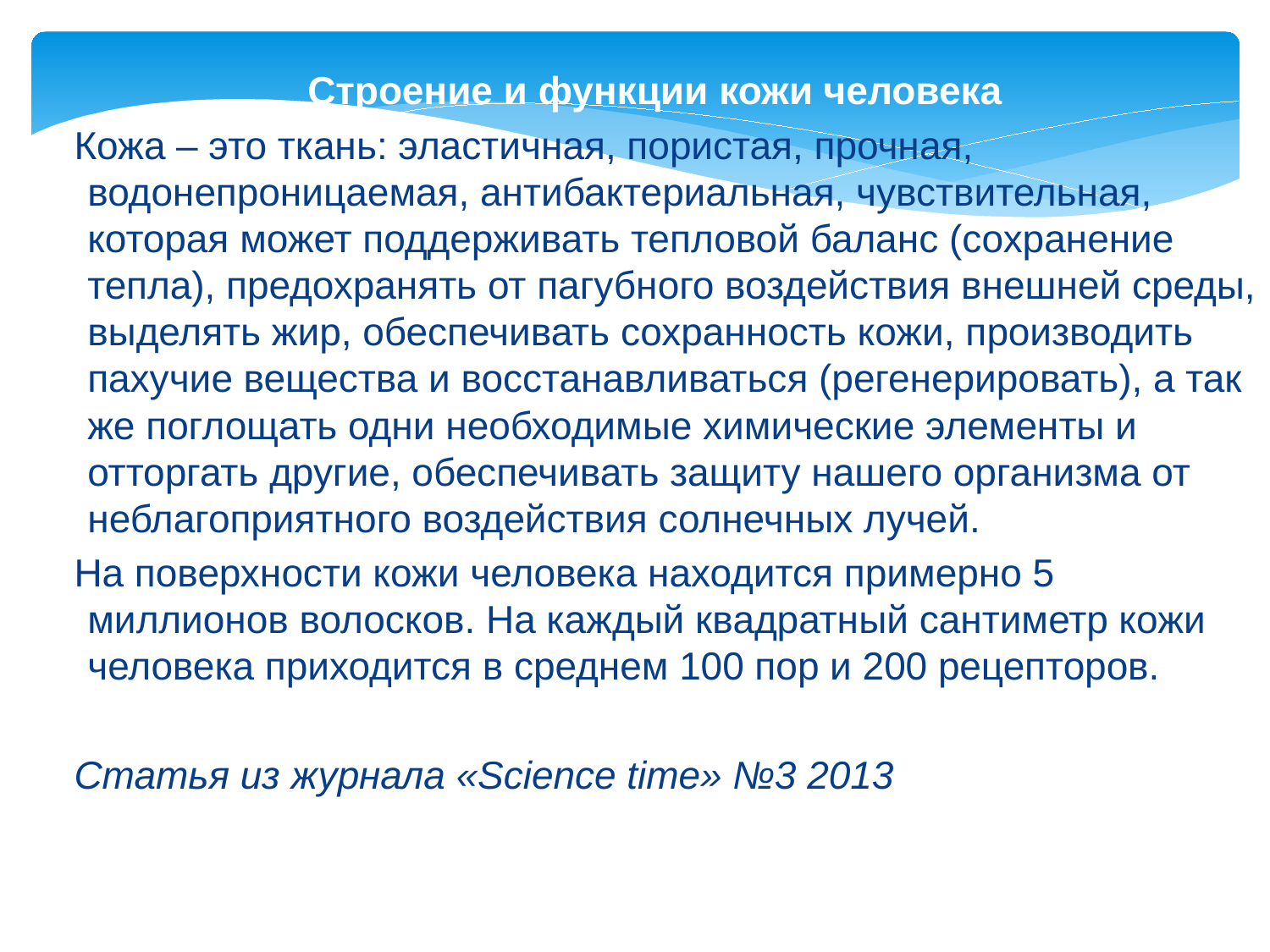

Строение и функции кожи человека
  Кожа – это ткань: эластичная, пористая, прочная, водонепроницаемая, антибактериальная, чувствительная, которая может поддерживать тепловой баланс (сохранение тепла), предохранять от пагубного воздействия внешней среды, выделять жир, обеспечивать сохранность кожи, производить пахучие вещества и восстанавливаться (регенерировать), а так же поглощать одни необходимые химические элементы и отторгать другие, обеспечивать защиту нашего организма от неблагоприятного воздействия солнечных лучей.
  На поверхности кожи человека находится примерно 5 миллионов волосков. На каждый квадратный сантиметр кожи человека приходится в среднем 100 пор и 200 рецепторов.

  Статья из журнала «Science time» №3 2013